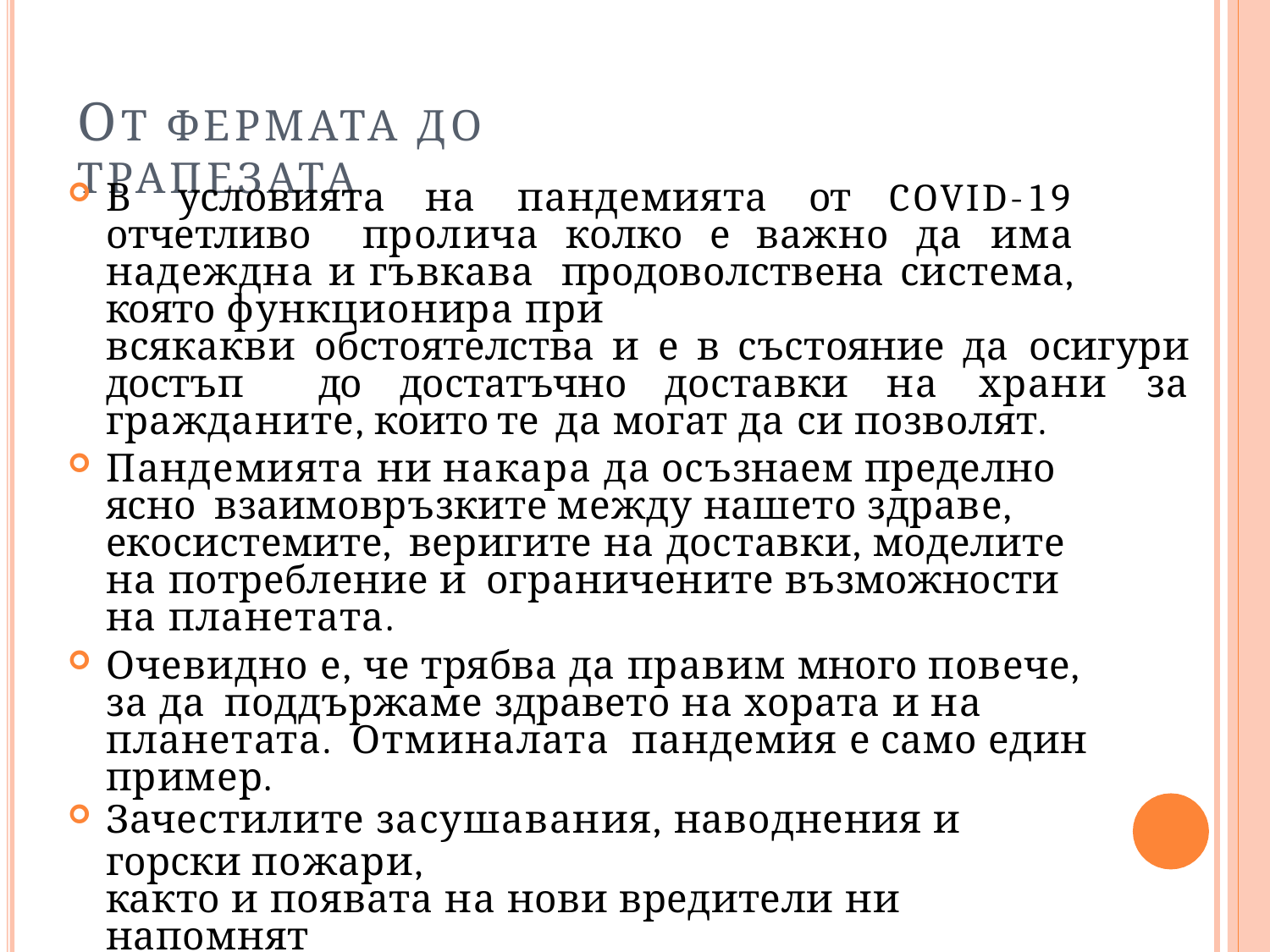

# ОТ ФЕРМАТА ДО ТРАПЕЗАТА
В условията на пандемията от COVID-19 отчетливо  пролича колко е важно да има надеждна и гъвкава  продоволствена система, която функционира при
всякакви обстоятелства и е в състояние да осигури достъп  до достатъчно доставки на храни за гражданите, които те  да могат да си позволят.
Пандемията ни накара да осъзнаем пределно ясно  взаимовръзките между нашето здраве, екосистемите,  веригите на доставки, моделите на потребление и  ограничените възможности на планетата.
Очевидно е, че трябва да правим много повече, за да  поддържаме здравето на хората и на планетата.  Отминалата  пандемия е само един пример.
Зачестилите засушавания, наводнения и горски пожари,
както и появата на нови вредители ни напомнят
постоянно, че нашата продоволствена система е под
заплаха и трябва да стане по-устойчива и по-гъвкава.